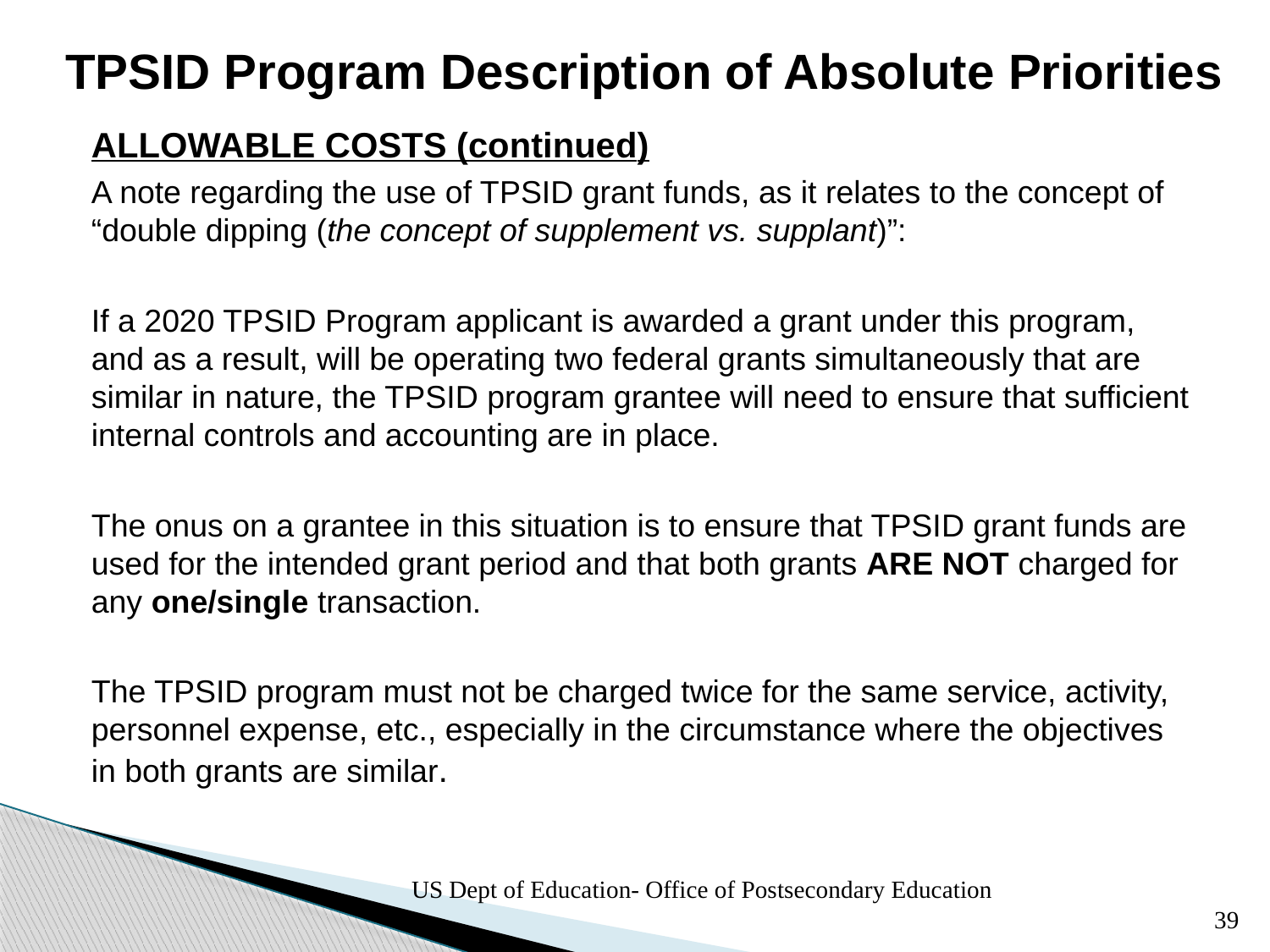

# TPSID Program Description of Absolute Priorities
Allowable Costs (continued)
A note regarding the use of TPSID grant funds, as it relates to the concept of “double dipping (the concept of supplement vs. supplant)”:

If a 2020 TPSID Program applicant is awarded a grant under this program, and as a result, will be operating two federal grants simultaneously that are similar in nature, the TPSID program grantee will need to ensure that sufficient internal controls and accounting are in place.

The onus on a grantee in this situation is to ensure that TPSID grant funds are used for the intended grant period and that both grants ARE NOT charged for any one/single transaction.

The TPSID program must not be charged twice for the same service, activity, personnel expense, etc., especially in the circumstance where the objectives in both grants are similar.
US Dept of Education- Office of Postsecondary Education
39